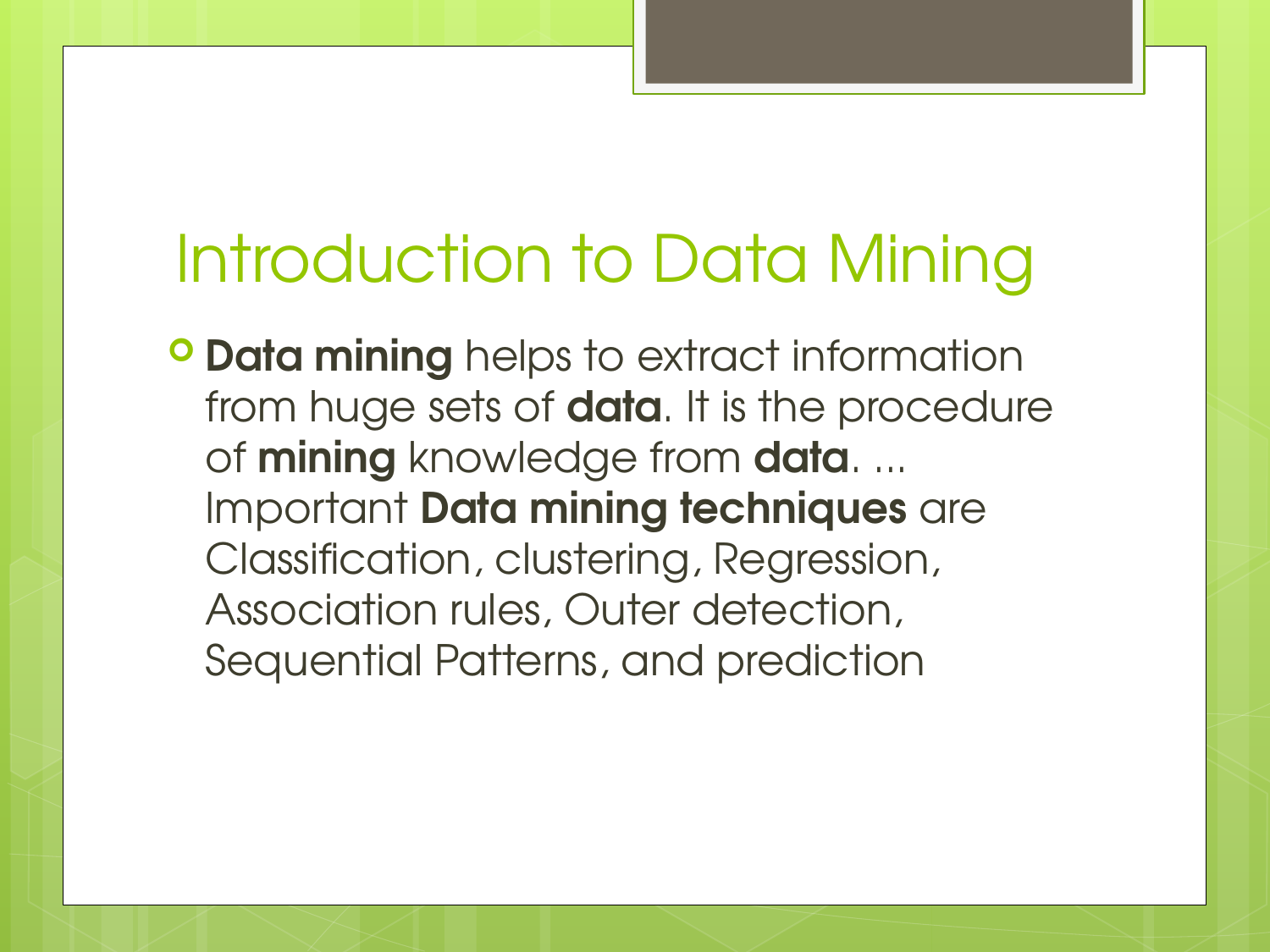

# Introduction to Data Mining
Data mining helps to extract information from huge sets of data. It is the procedure of mining knowledge from data. ... Important Data mining techniques are Classification, clustering, Regression, Association rules, Outer detection, Sequential Patterns, and prediction